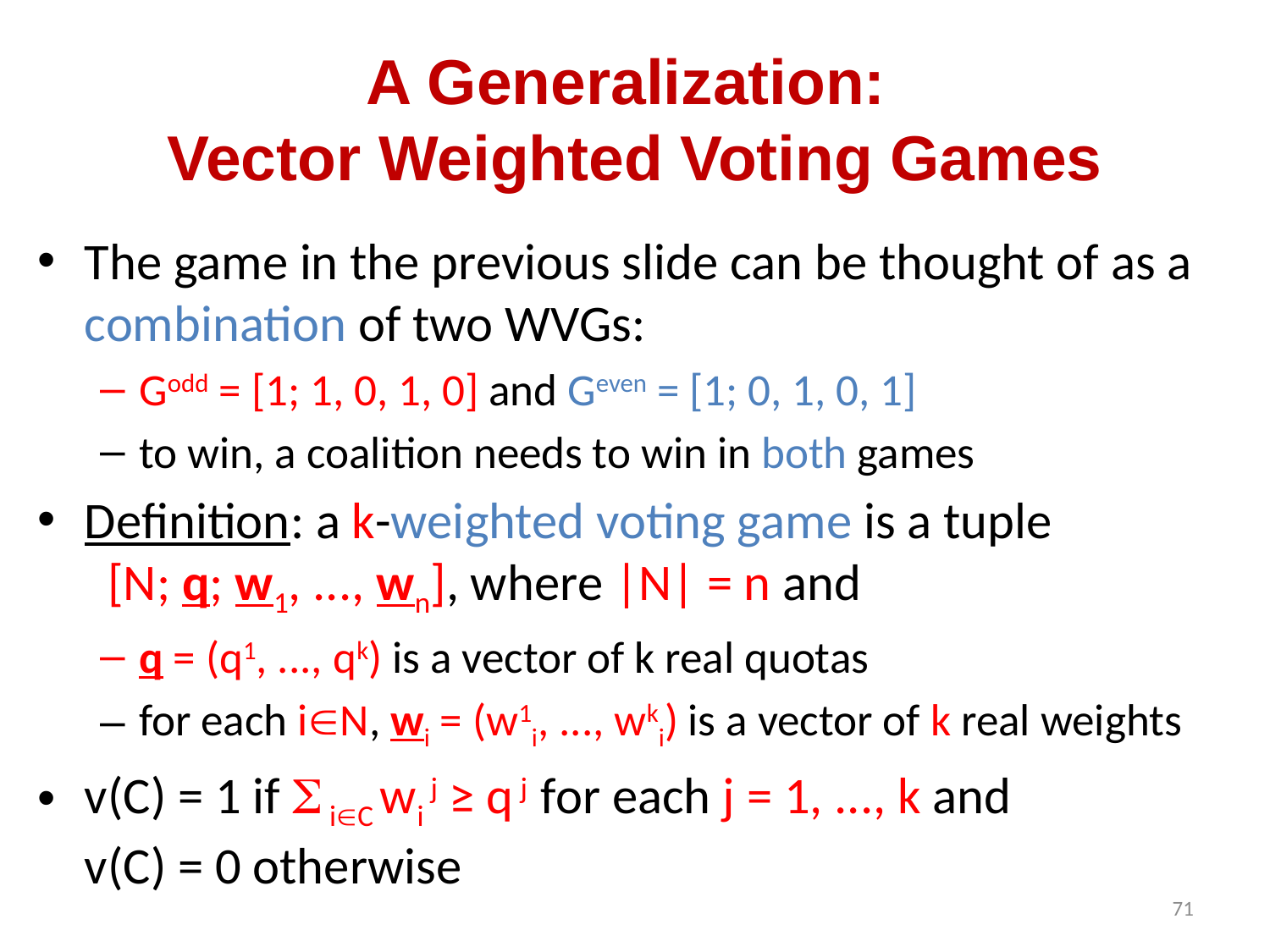

# A Generalization: Vector Weighted Voting Games
The game in the previous slide can be thought of as a combination of two WVGs:
Godd = [1; 1, 0, 1, 0] and Geven = [1; 0, 1, 0, 1]
to win, a coalition needs to win in both games
Definition: a k-weighted voting game is a tuple
  [N; q; w1, ..., wn], where |N| = n and
q = (q1, ..., qk) is a vector of k real quotas
for each i∈N, wi = (w1i, ..., wki) is a vector of k real weights
v(C) = 1 if Σ i∈C wi j ≥ q j  for each j = 1, ..., k and
v(C) = 0 otherwise
71